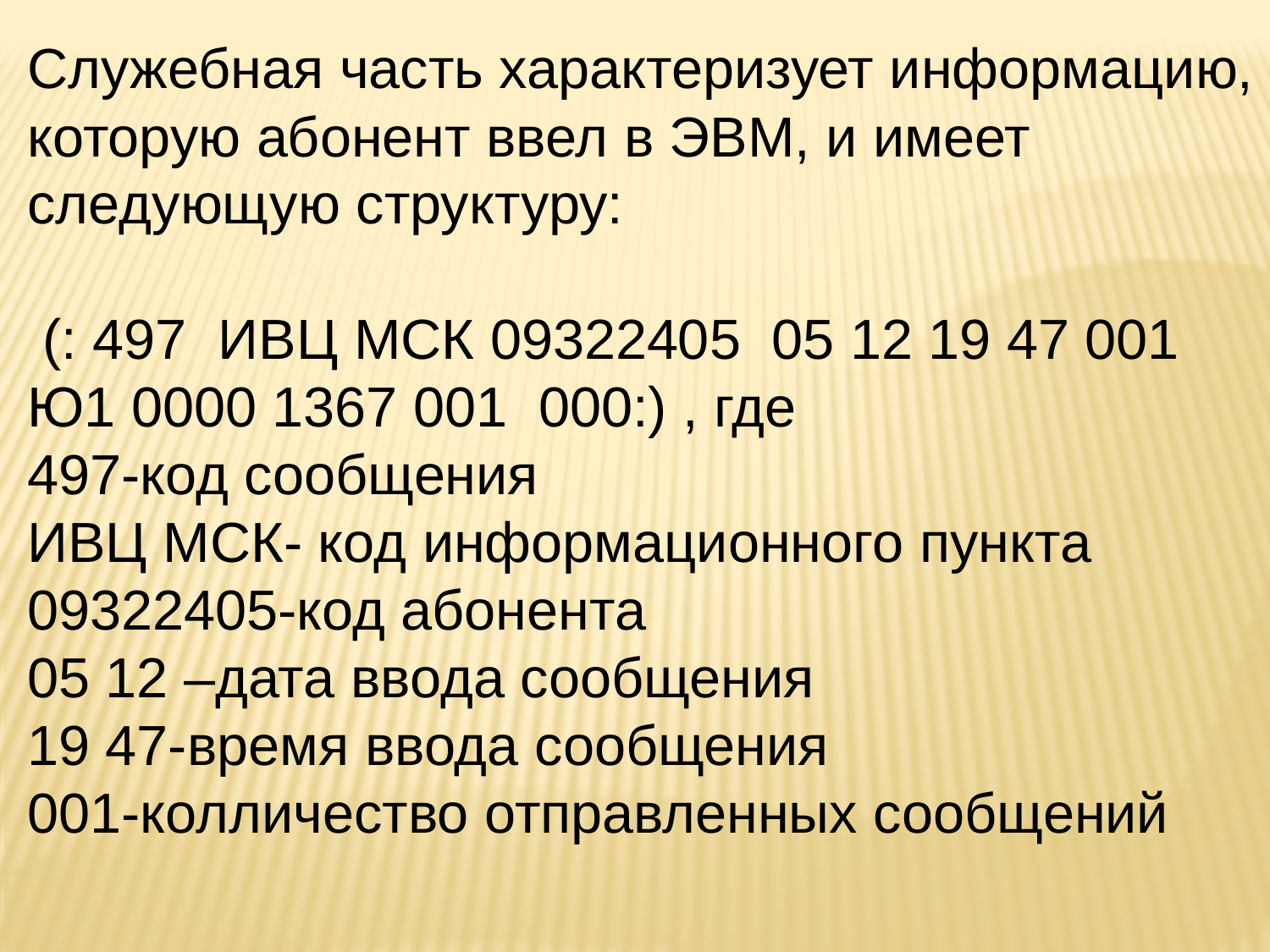

Служебная часть характеризует информацию, которую абонент ввел в ЭВМ, и имеет следующую структуру:

 (: 497  ИВЦ МСК 09322405  05 12 19 47 001
Ю1 0000 1367 001  000:) , где
497-код сообщения
ИВЦ МСК- код информационного пункта
09322405-код абонента
05 12 –дата ввода сообщения
19 47-время ввода сообщения
001-колличество отправленных сообщений